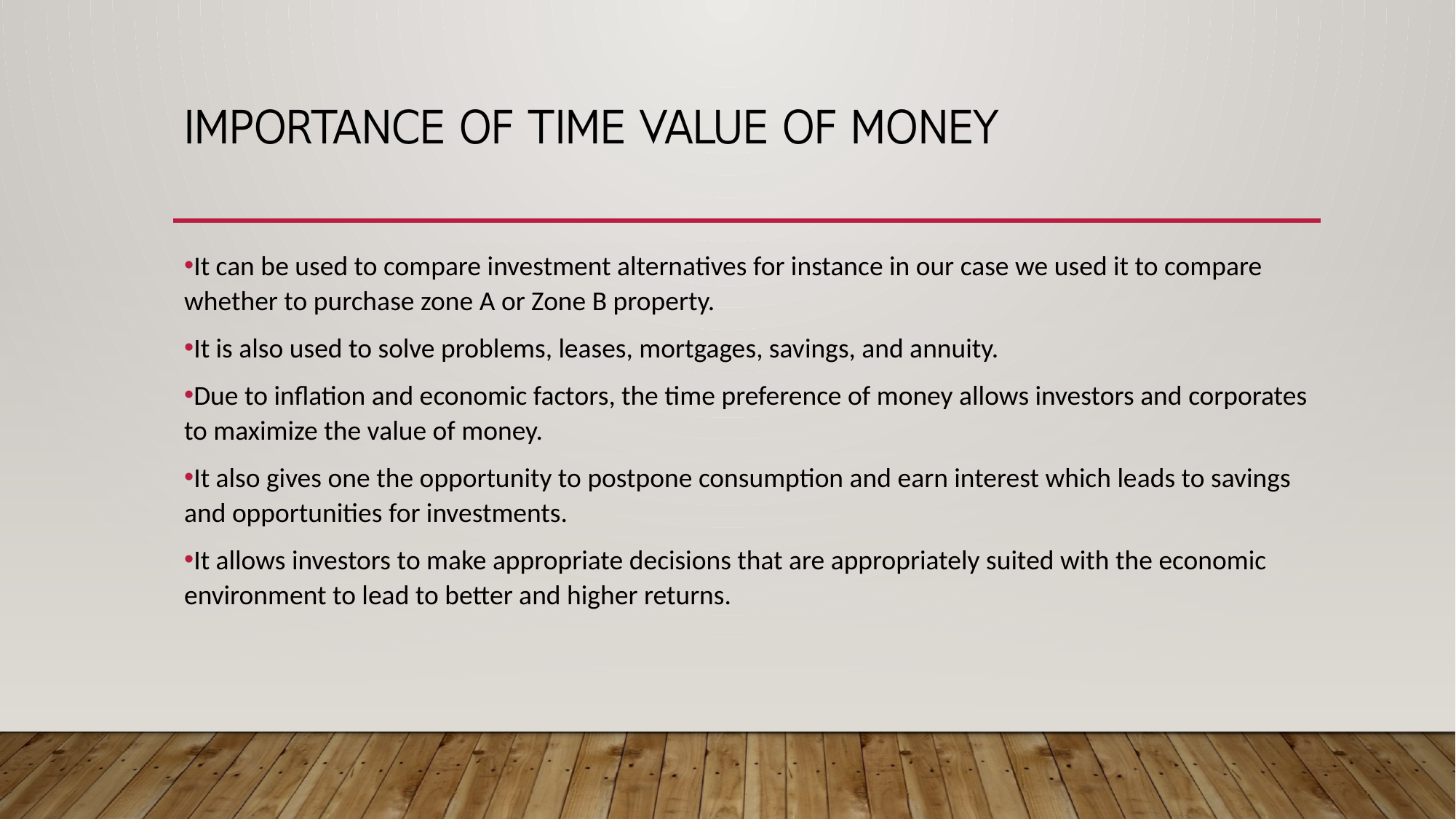

# Importance of time value of money
It can be used to compare investment alternatives for instance in our case we used it to compare whether to purchase zone A or Zone B property.
It is also used to solve problems, leases, mortgages, savings, and annuity.
Due to inflation and economic factors, the time preference of money allows investors and corporates to maximize the value of money.
It also gives one the opportunity to postpone consumption and earn interest which leads to savings and opportunities for investments.
It allows investors to make appropriate decisions that are appropriately suited with the economic environment to lead to better and higher returns.